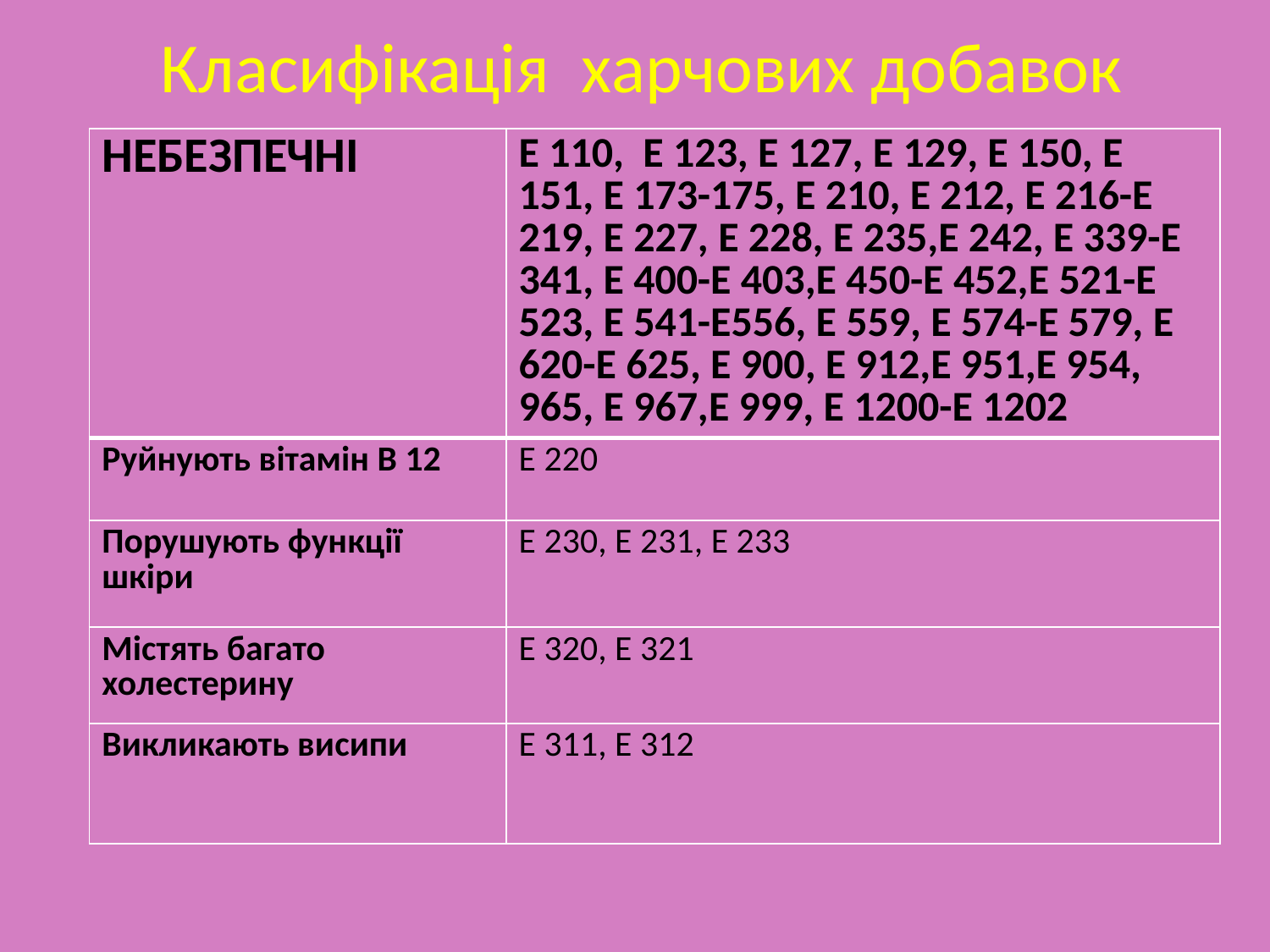

# Класифікація  харчових добавок
| НЕБЕЗПЕЧНІ | Е 110, Е 123, Е 127, Е 129, Е 150, Е 151, Е 173-175, Е 210, Е 212, Е 216-Е 219, Е 227, Е 228, Е 235,Е 242, Е 339-Е 341, Е 400-Е 403,Е 450-Е 452,Е 521-Е 523, Е 541-Е556, Е 559, Е 574-Е 579, Е 620-Е 625, Е 900, Е 912,Е 951,Е 954, 965, Е 967,Е 999, Е 1200-Е 1202 |
| --- | --- |
| Руйнують вітамін В 12 | Е 220 |
| Порушують функції шкіри | Е 230, Е 231, Е 233 |
| Містять багато холестерину | Е 320, Е 321 |
| Викликають висипи | Е 311, Е 312 |